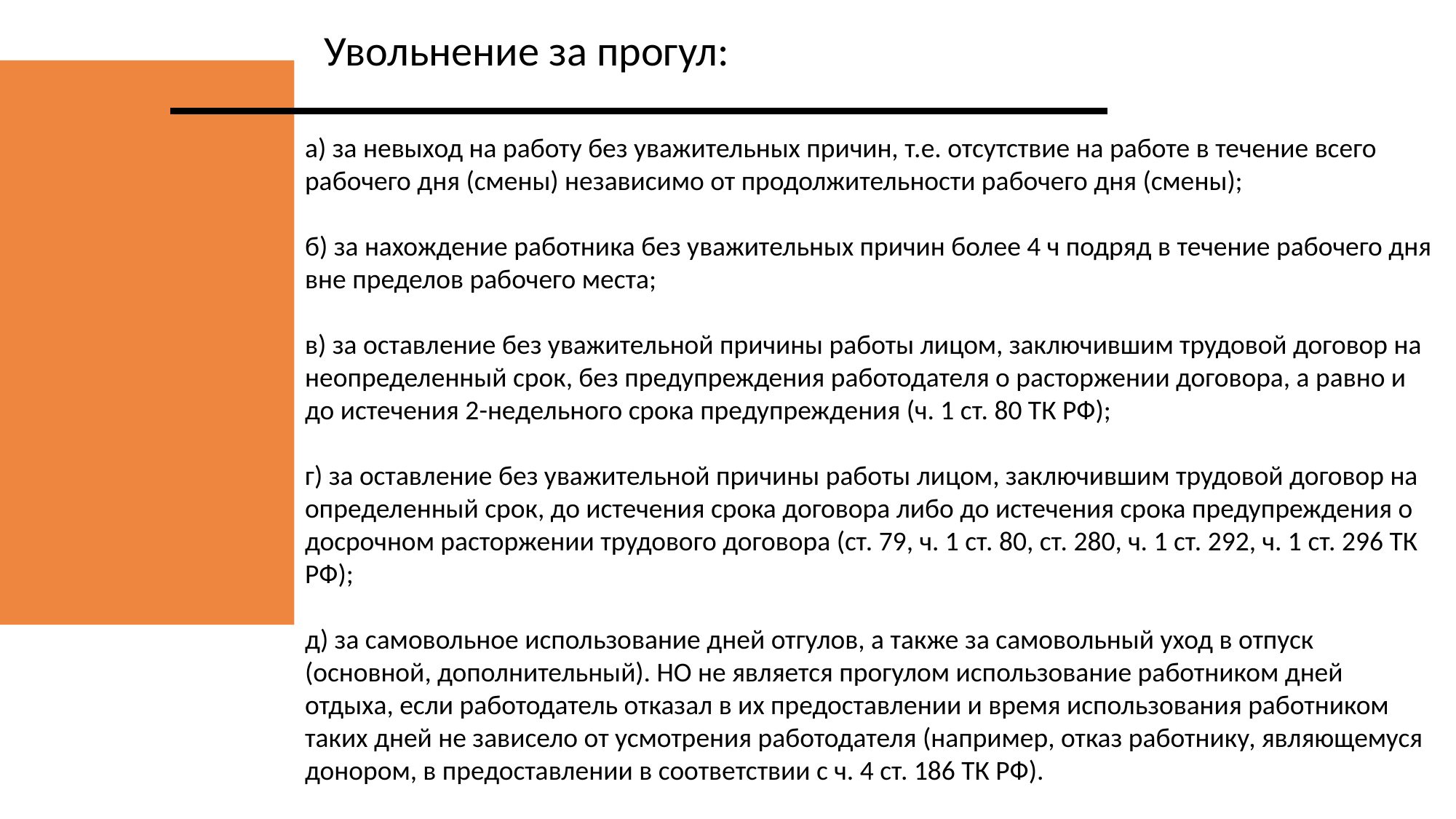

Увольнение за прогул:

а) за невыход на работу без уважительных причин, т.е. отсутствие на работе в течение всего рабочего дня (смены) независимо от продолжительности рабочего дня (смены);

б) за нахождение работника без уважительных причин более 4 ч подряд в течение рабочего дня вне пределов рабочего места;

в) за оставление без уважительной причины работы лицом, заключившим трудовой договор на неопределенный срок, без предупреждения работодателя о расторжении договора, а равно и до истечения 2-недельного срока предупреждения (ч. 1 ст. 80 ТК РФ);

г) за оставление без уважительной причины работы лицом, заключившим трудовой договор на определенный срок, до истечения срока договора либо до истечения срока предупреждения о досрочном расторжении трудового договора (ст. 79, ч. 1 ст. 80, ст. 280, ч. 1 ст. 292, ч. 1 ст. 296 ТК РФ);

д) за самовольное использование дней отгулов, а также за самовольный уход в отпуск (основной, дополнительный). НО не является прогулом использование работником дней отдыха, если работодатель отказал в их предоставлении и время использования работником таких дней не зависело от усмотрения работодателя (например, отказ работнику, являющемуся донором, в предоставлении в соответствии с ч. 4 ст. 186 ТК РФ).